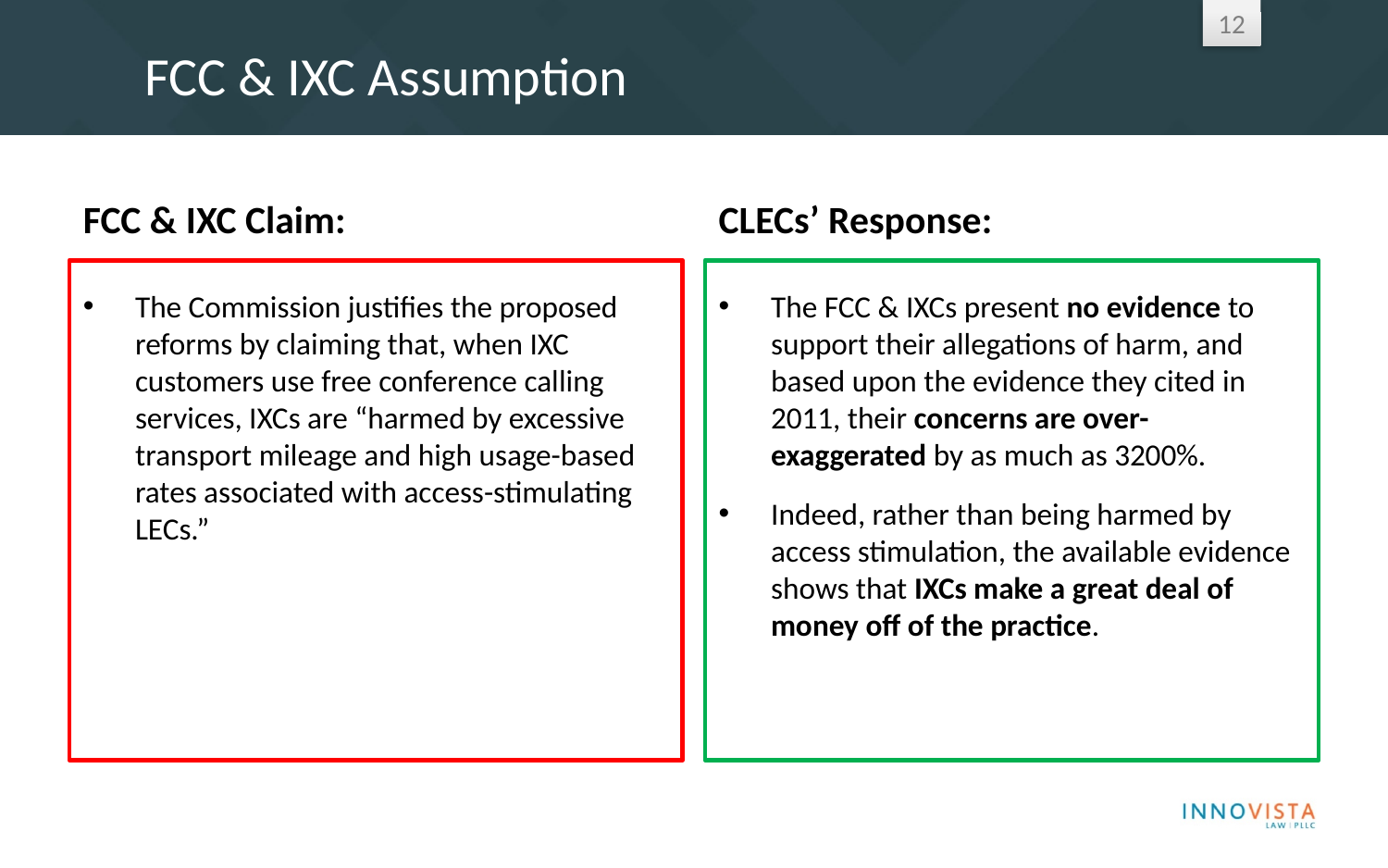

# FCC & IXC Assumption
FCC & IXC Claim:
CLECs’ Response:

The Commission justifies the proposed reforms by claiming that, when IXC customers use free conference calling services, IXCs are “harmed by excessive transport mileage and high usage-based rates associated with access-stimulating LECs.”

The FCC & IXCs present no evidence to support their allegations of harm, and based upon the evidence they cited in 2011, their concerns are over-exaggerated by as much as 3200%.

Indeed, rather than being harmed by access stimulation, the available evidence shows that IXCs make a great deal of money off of the practice.